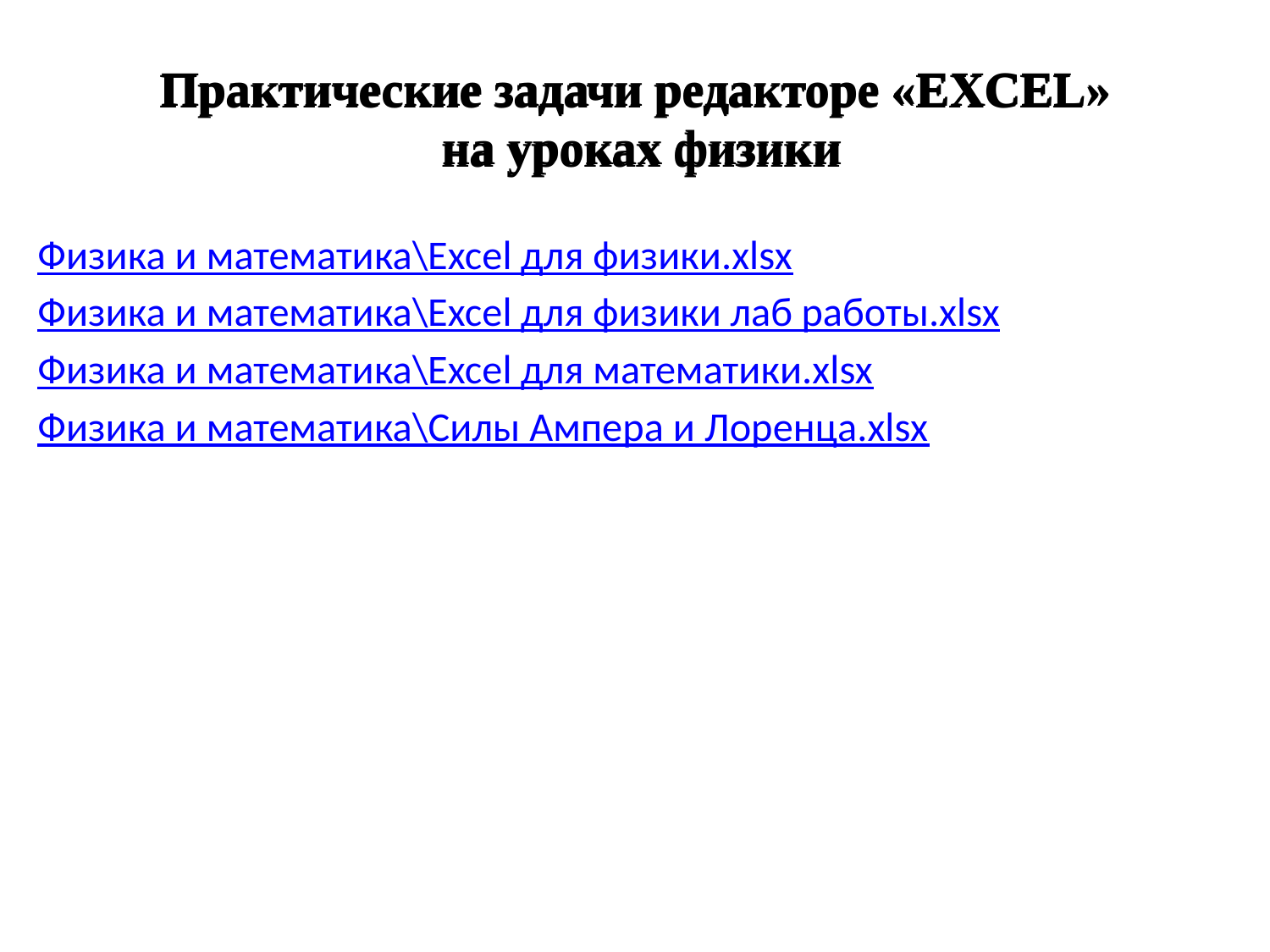

Практические задачи редакторе «EXCEL»
 на уроках физики
# Практические задачи редакторе «EXCEL» на уроках физики
Физика и математика\Excel для физики.xlsx
Физика и математика\Excel для физики лаб работы.xlsx
Физика и математика\Excel для математики.xlsx
Физика и математика\Силы Ампера и Лоренца.xlsx